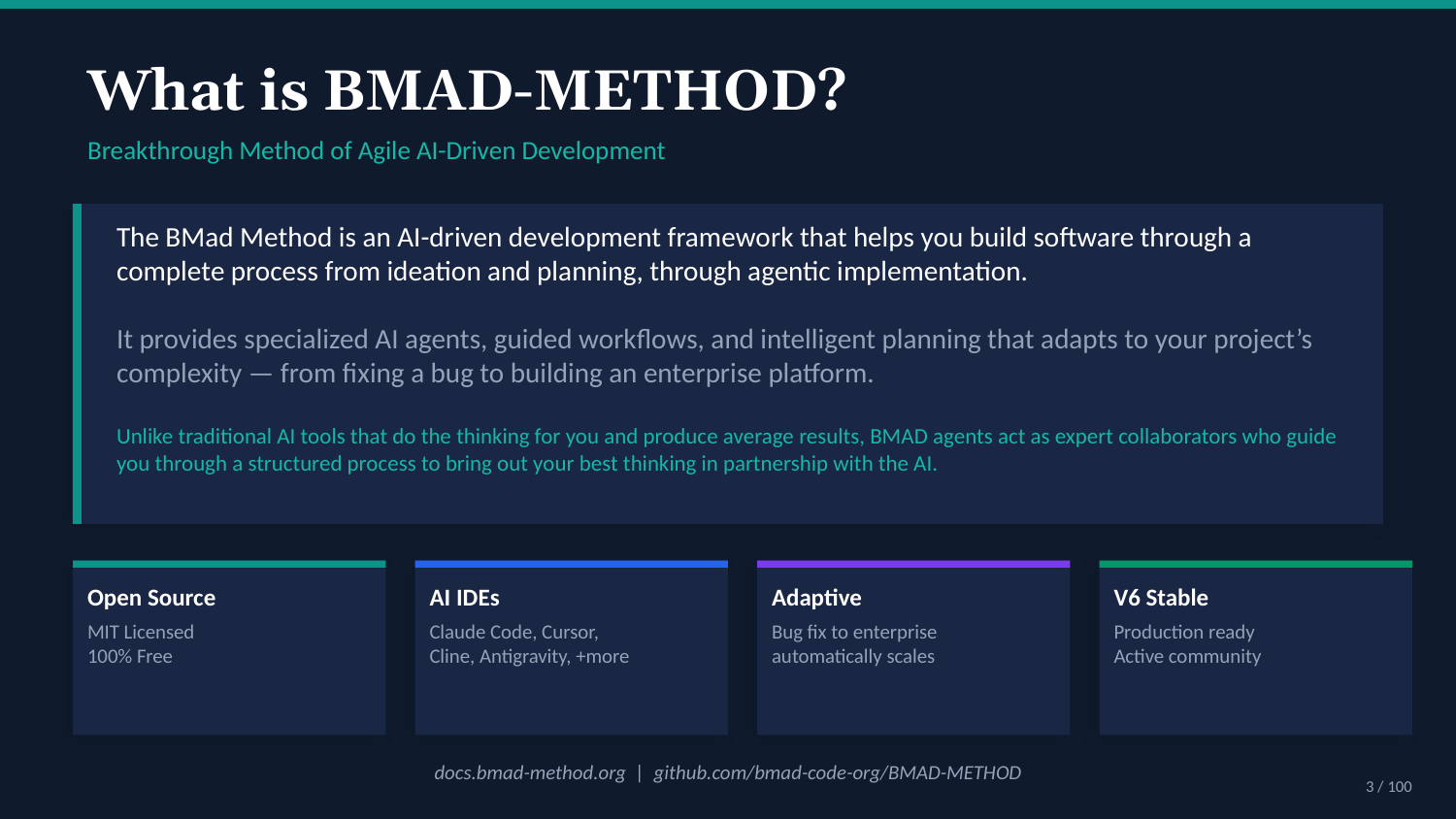

What is BMAD-METHOD?
Breakthrough Method of Agile AI-Driven Development

The BMad Method is an AI-driven development framework that helps you build software through a complete process from ideation and planning, through agentic implementation.
It provides specialized AI agents, guided workflows, and intelligent planning that adapts to your project’s complexity — from fixing a bug to building an enterprise platform.
Unlike traditional AI tools that do the thinking for you and produce average results, BMAD agents act as expert collaborators who guide you through a structured process to bring out your best thinking in partnership with the AI.

Open Source
AI IDEs
Adaptive
V6 Stable
MIT Licensed
100% Free
Claude Code, Cursor,
Cline, Antigravity, +more
Bug fix to enterprise
automatically scales
Production ready
Active community
docs.bmad-method.org  |  github.com/bmad-code-org/BMAD-METHOD
3 / 100